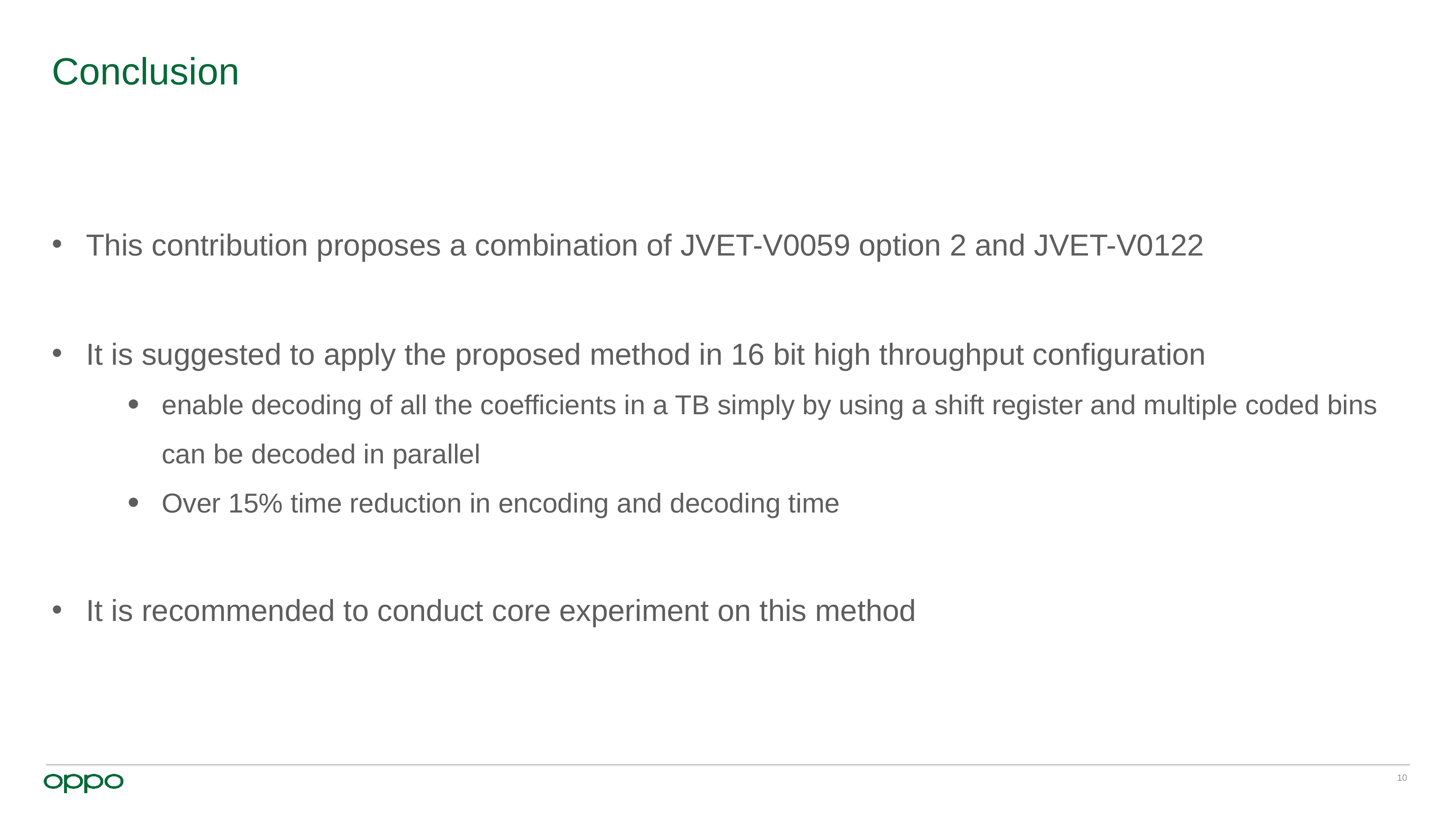

# Conclusion
This contribution proposes a combination of JVET-V0059 option 2 and JVET-V0122

It is suggested to apply the proposed method in 16 bit high throughput configuration
enable decoding of all the coefficients in a TB simply by using a shift register and multiple coded bins can be decoded in parallel
Over 15% time reduction in encoding and decoding time

It is recommended to conduct core experiment on this method